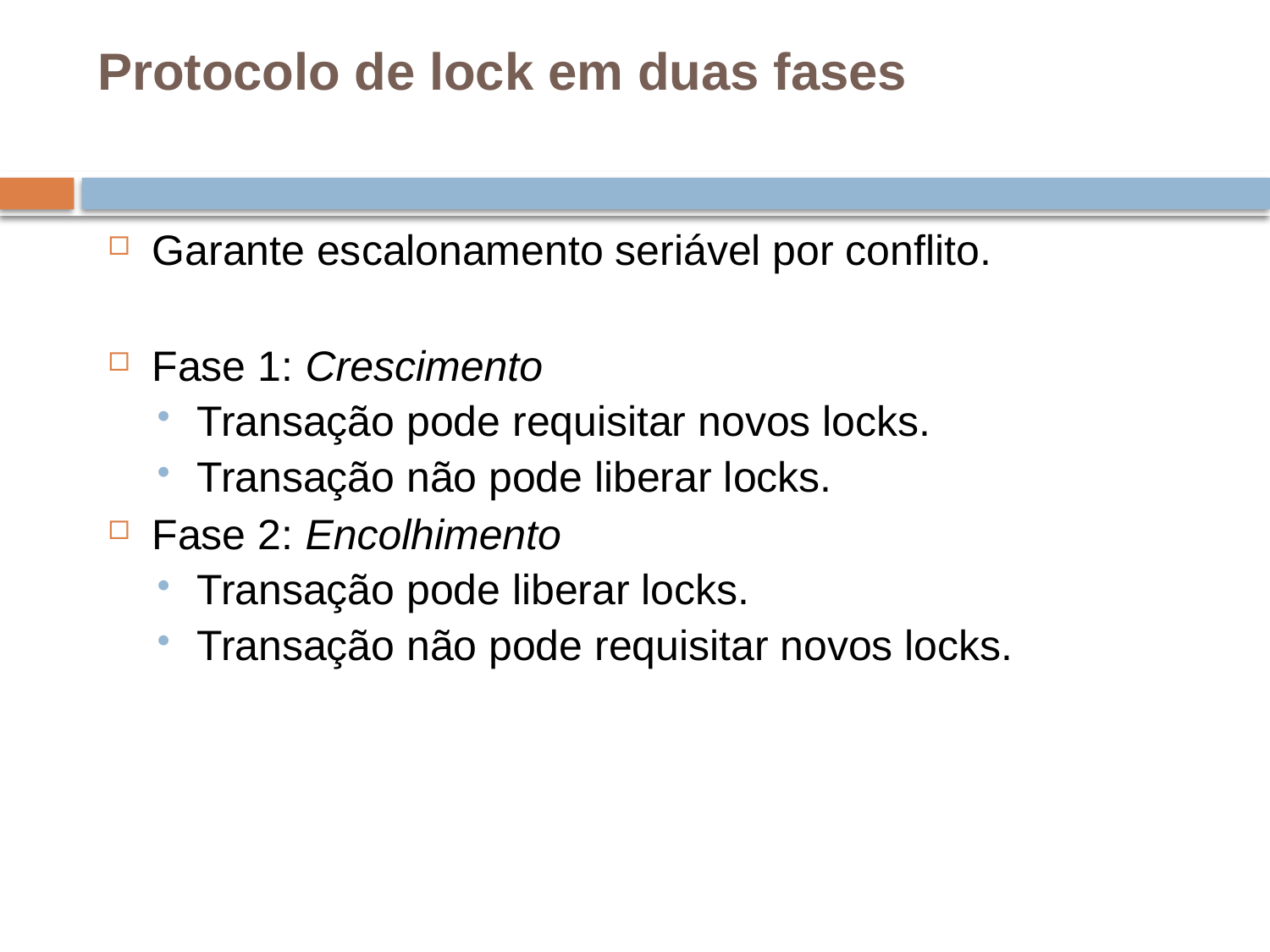

# Protocolo de lock em duas fases
Garante escalonamento seriável por conflito.

Fase 1: Crescimento
Transação pode requisitar novos locks.
Transação não pode liberar locks.
Fase 2: Encolhimento
Transação pode liberar locks.
Transação não pode requisitar novos locks.